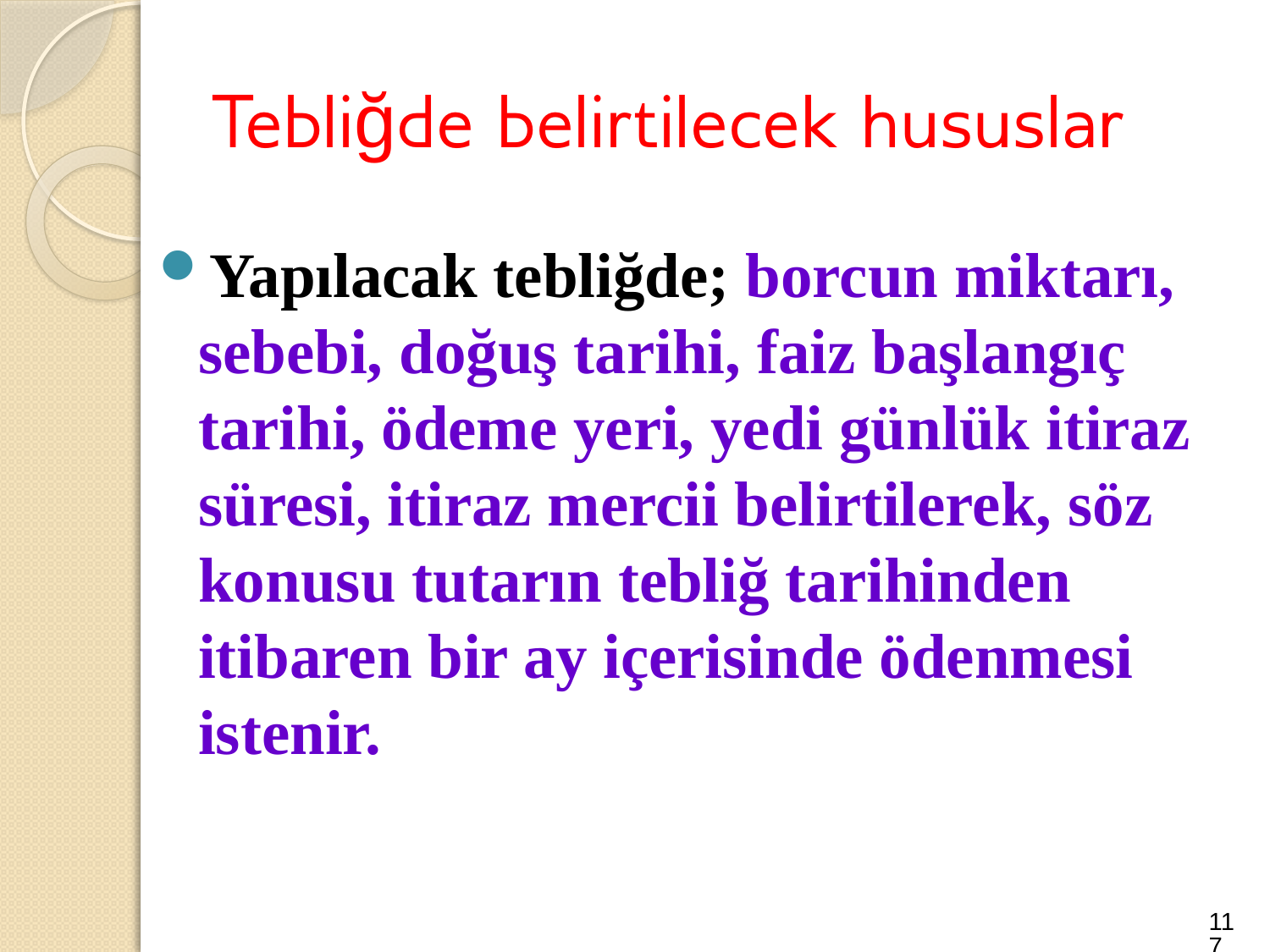

# Tebliğde belirtilecek hususlar
Yapılacak tebliğde; borcun miktarı, sebebi, doğuş tarihi, faiz başlangıç tarihi, ödeme yeri, yedi günlük itiraz süresi, itiraz mercii belirtilerek, söz konusu tutarın tebliğ tarihinden itibaren bir ay içerisinde ödenmesi istenir.
117